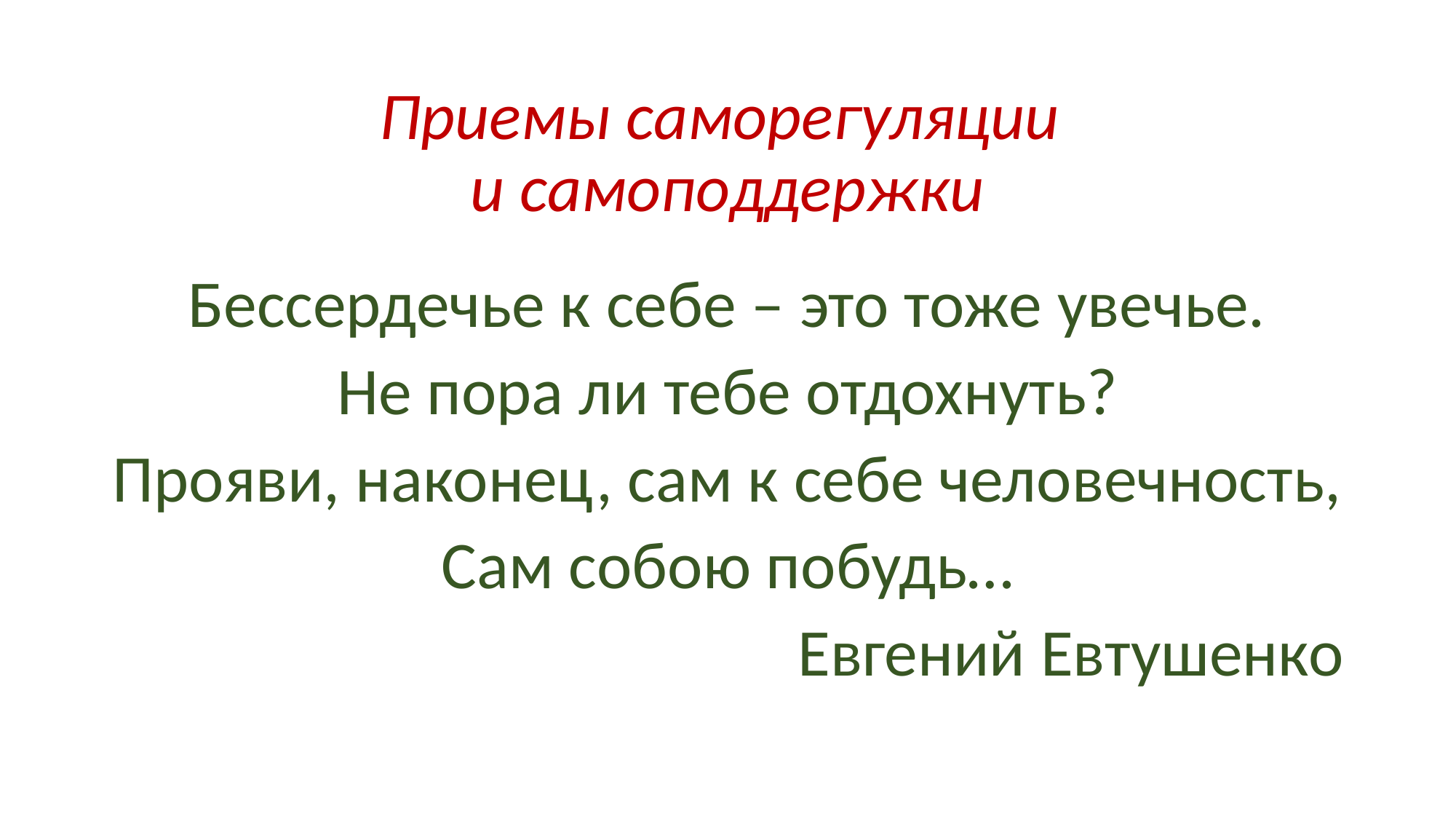

# Приемы саморегуляции и самоподдержки
Бессердечье к себе – это тоже увечье.
Не пора ли тебе отдохнуть?
Прояви, наконец, сам к себе человечность,
Сам собою побудь…
Евгений Евтушенко